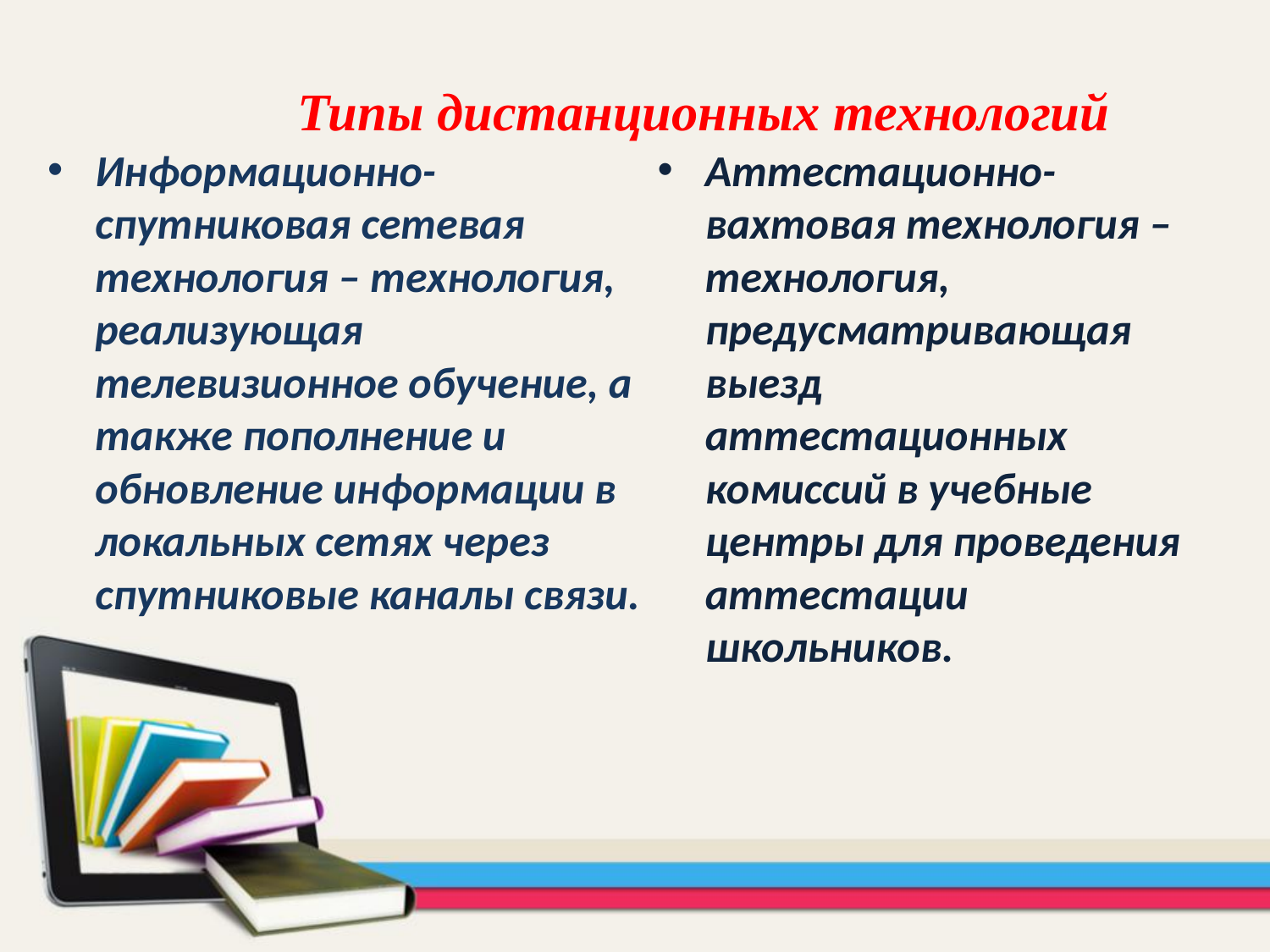

# Типы дистанционных технологий
Информационно-спутниковая сетевая технология – технология, реализующая телевизионное обучение, а также пополнение и обновление информации в локальных сетях через спутниковые каналы связи.

Аттестационно-вахтовая технология – технология, предусматривающая выезд аттестационных комиссий в учебные центры для проведения аттестации школьников.